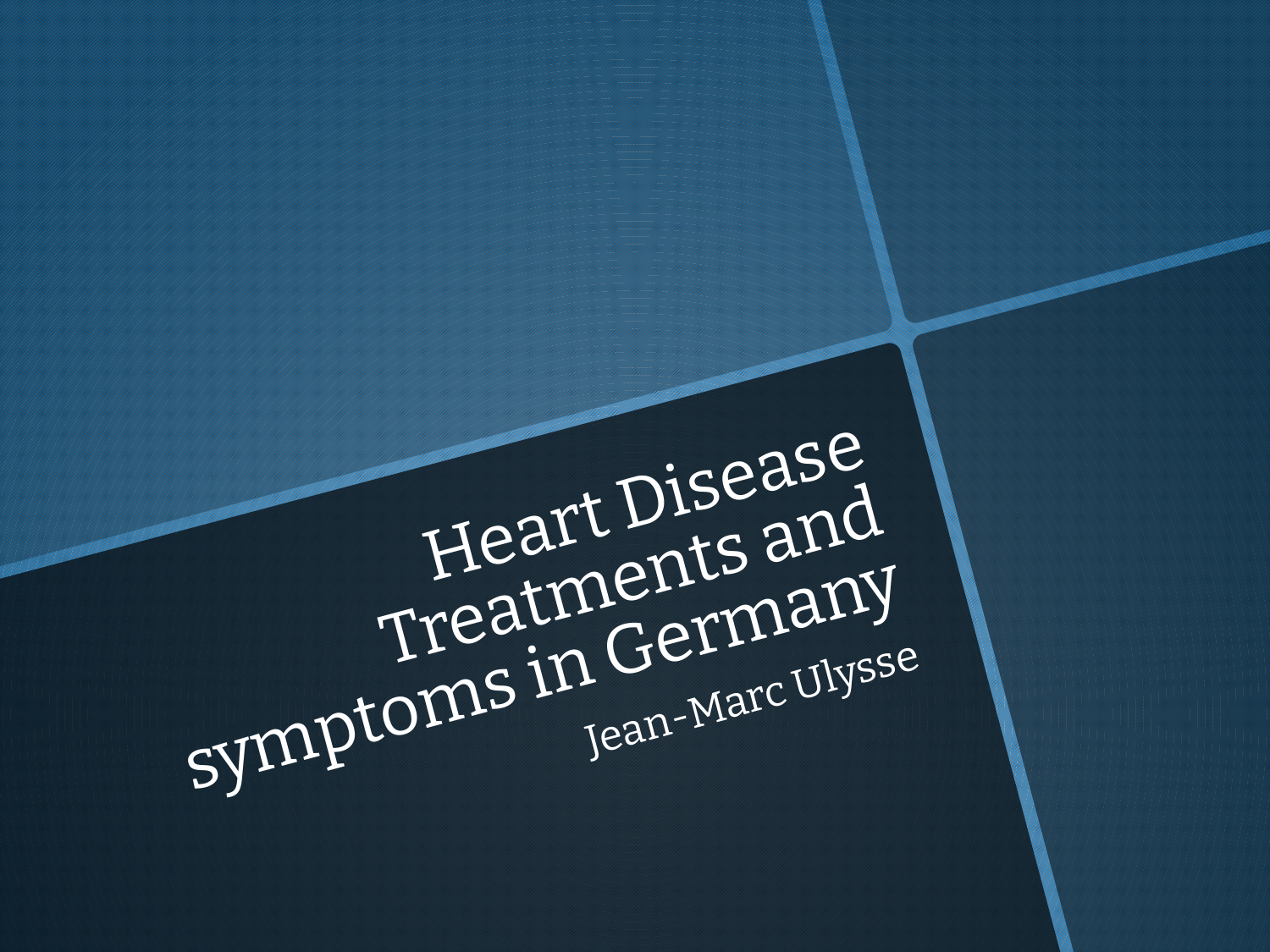

# Heart Disease Treatments and symptoms in Germany
Jean-Marc Ulysse